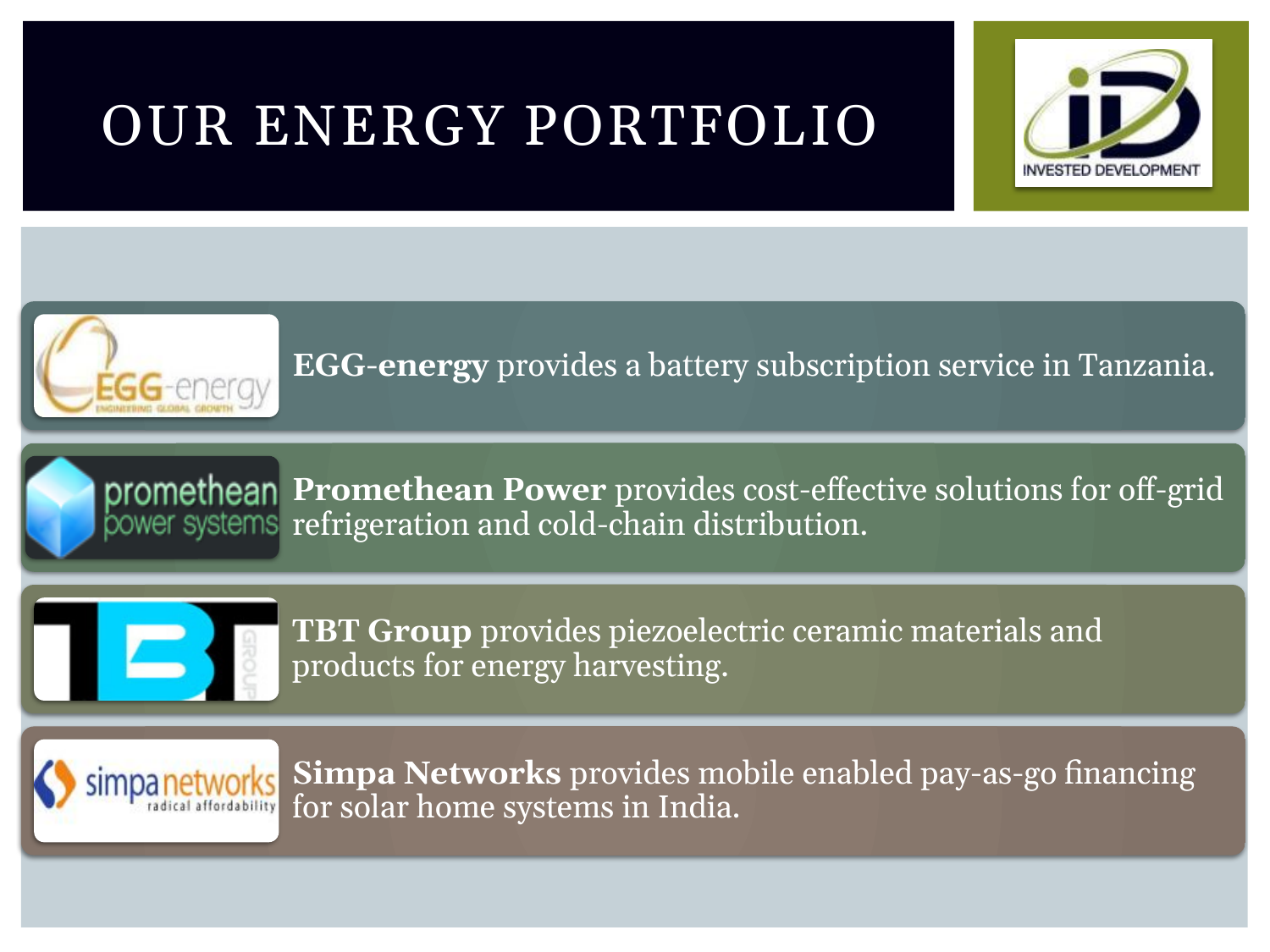

# Our energy portfolio
EGG-energy provides a battery subscription service in Tanzania.
Promethean Power provides cost-effective solutions for off-grid refrigeration and cold-chain distribution.
TBT Group provides piezoelectric ceramic materials and products for energy harvesting.
Simpa Networks provides mobile enabled pay-as-go financing for solar home systems in India.